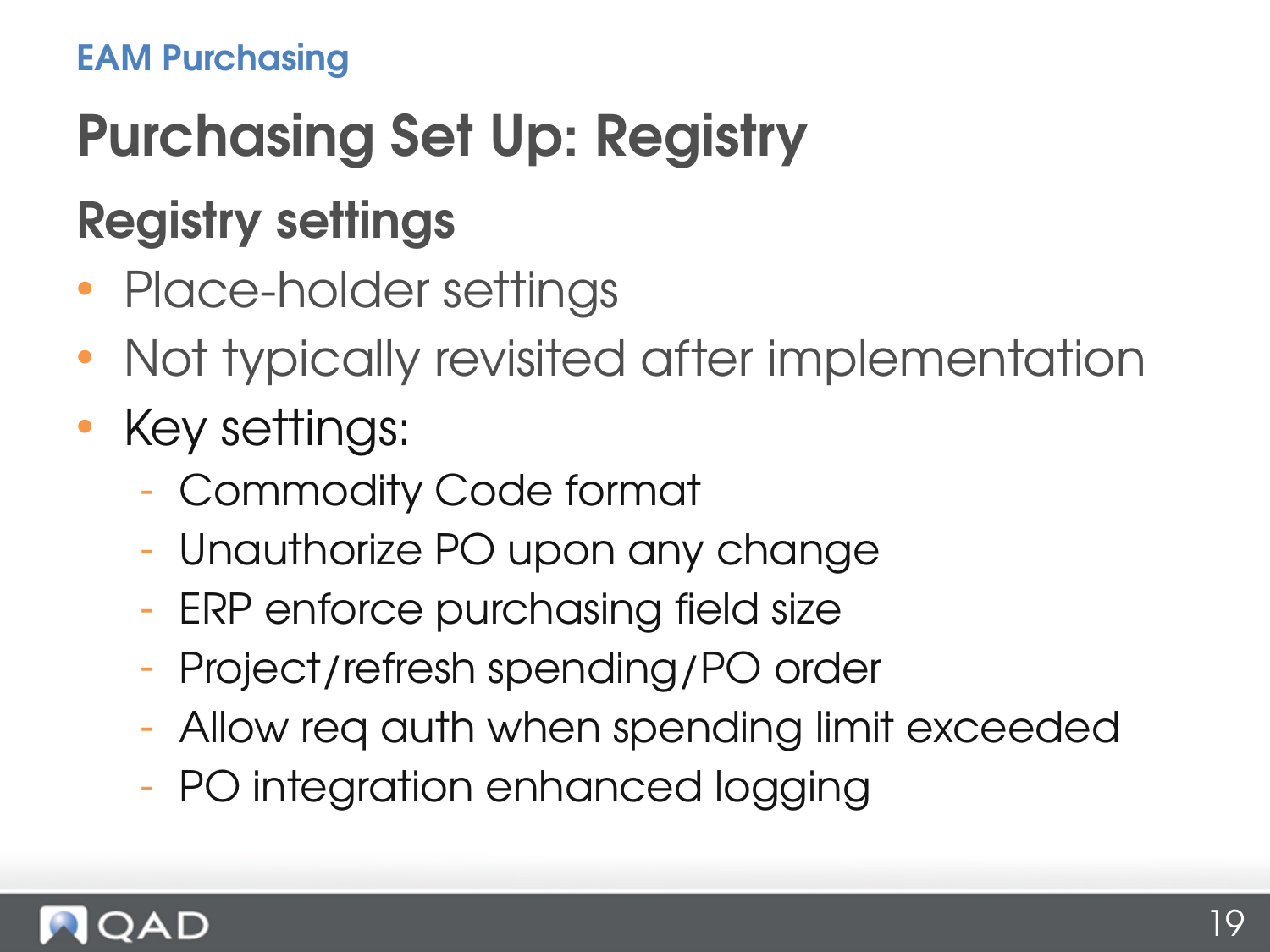

EAM Purchasing
# Purchasing Set Up: Registry
Registry settings
Place-holder settings
Not typically revisited after implementation
Key settings:
Commodity Code format
Unauthorize PO upon any change
ERP enforce purchasing field size
Project/refresh spending/PO order
Allow req auth when spending limit exceeded
PO integration enhanced logging
19